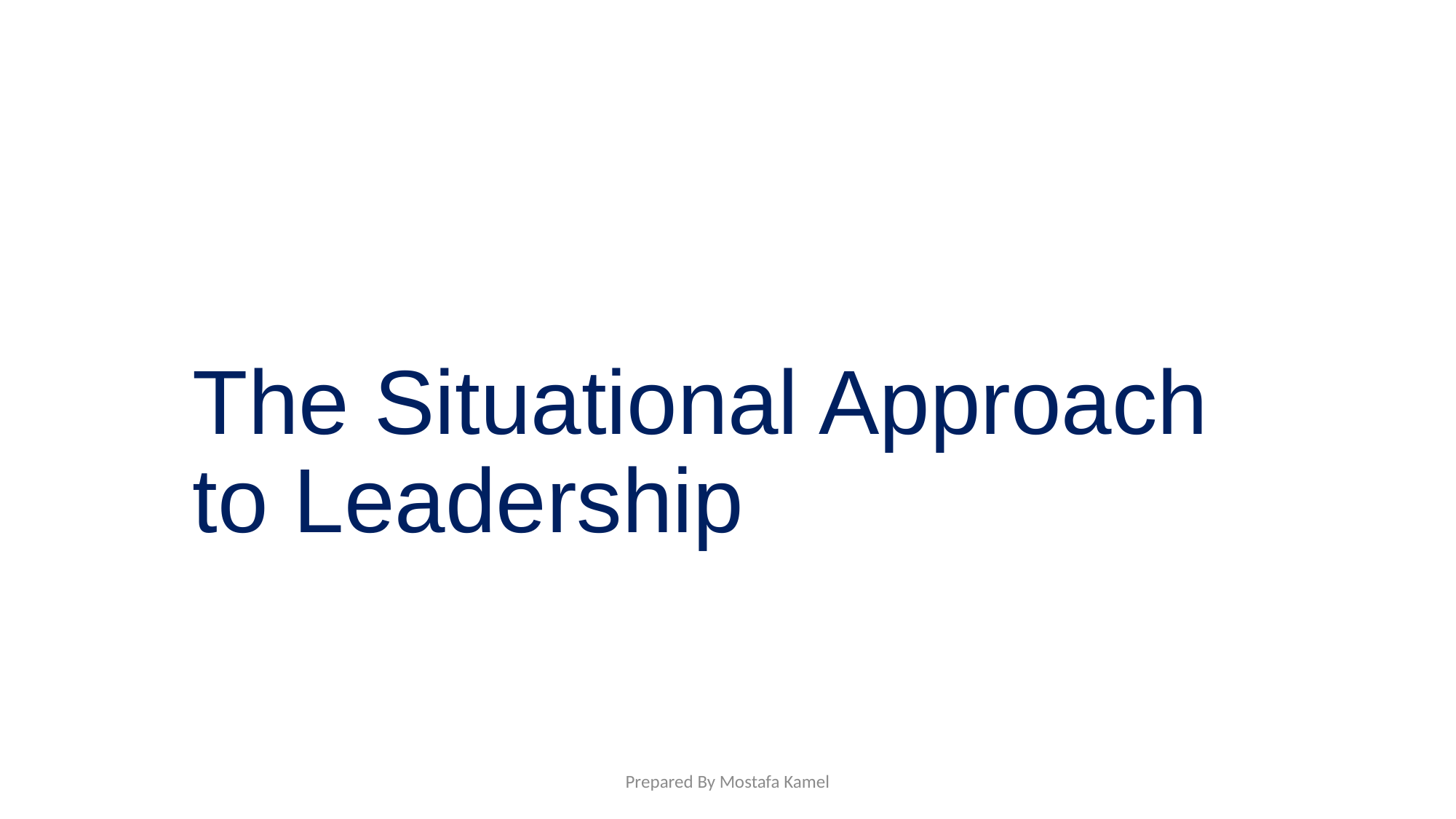

# The Situational Approach to Leadership
Prepared By Mostafa Kamel